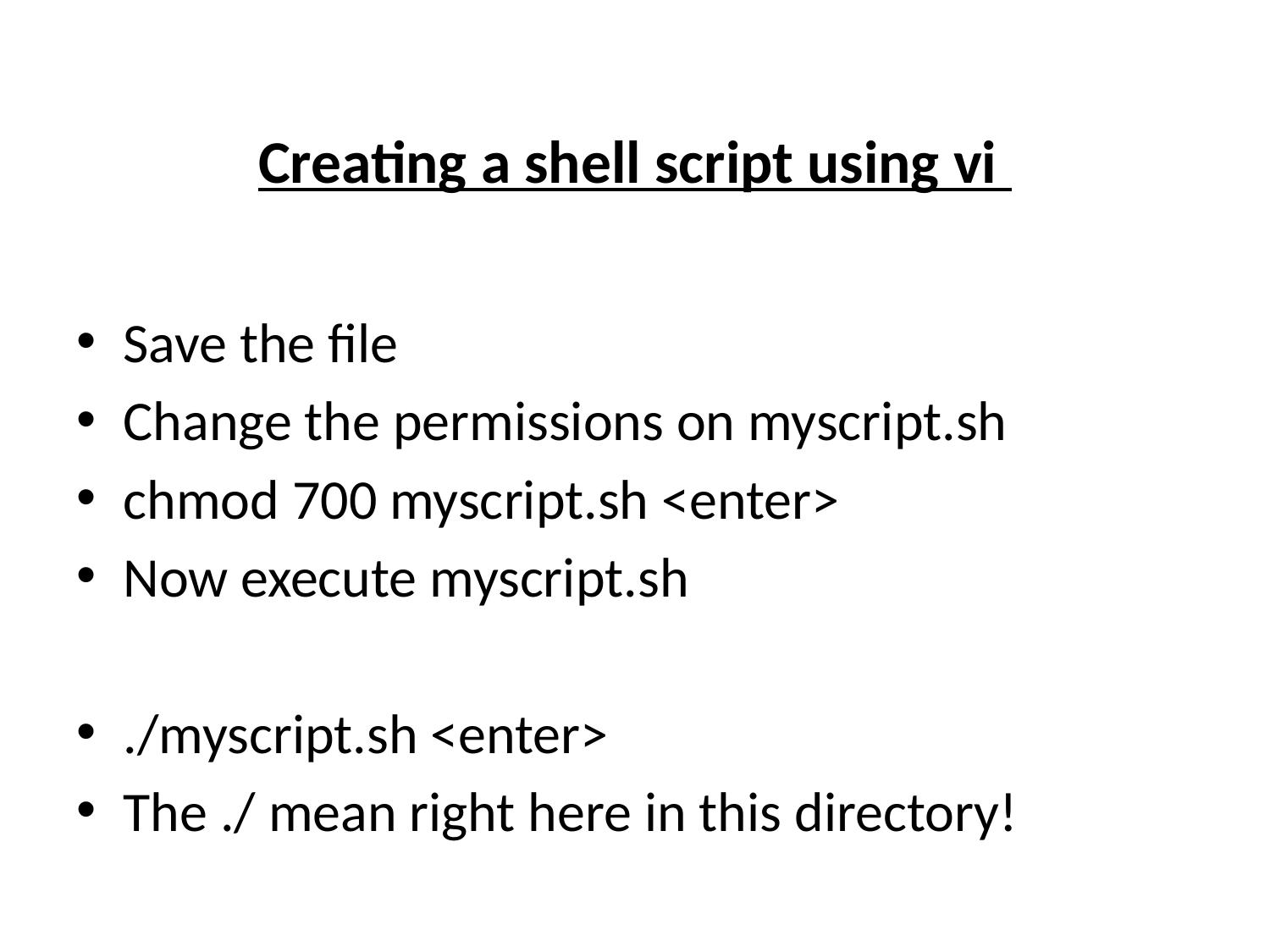

# Creating a shell script using vi

Save the file
Change the permissions on myscript.sh
chmod 700 myscript.sh <enter>
Now execute myscript.sh

./myscript.sh <enter>
The ./ mean right here in this directory!